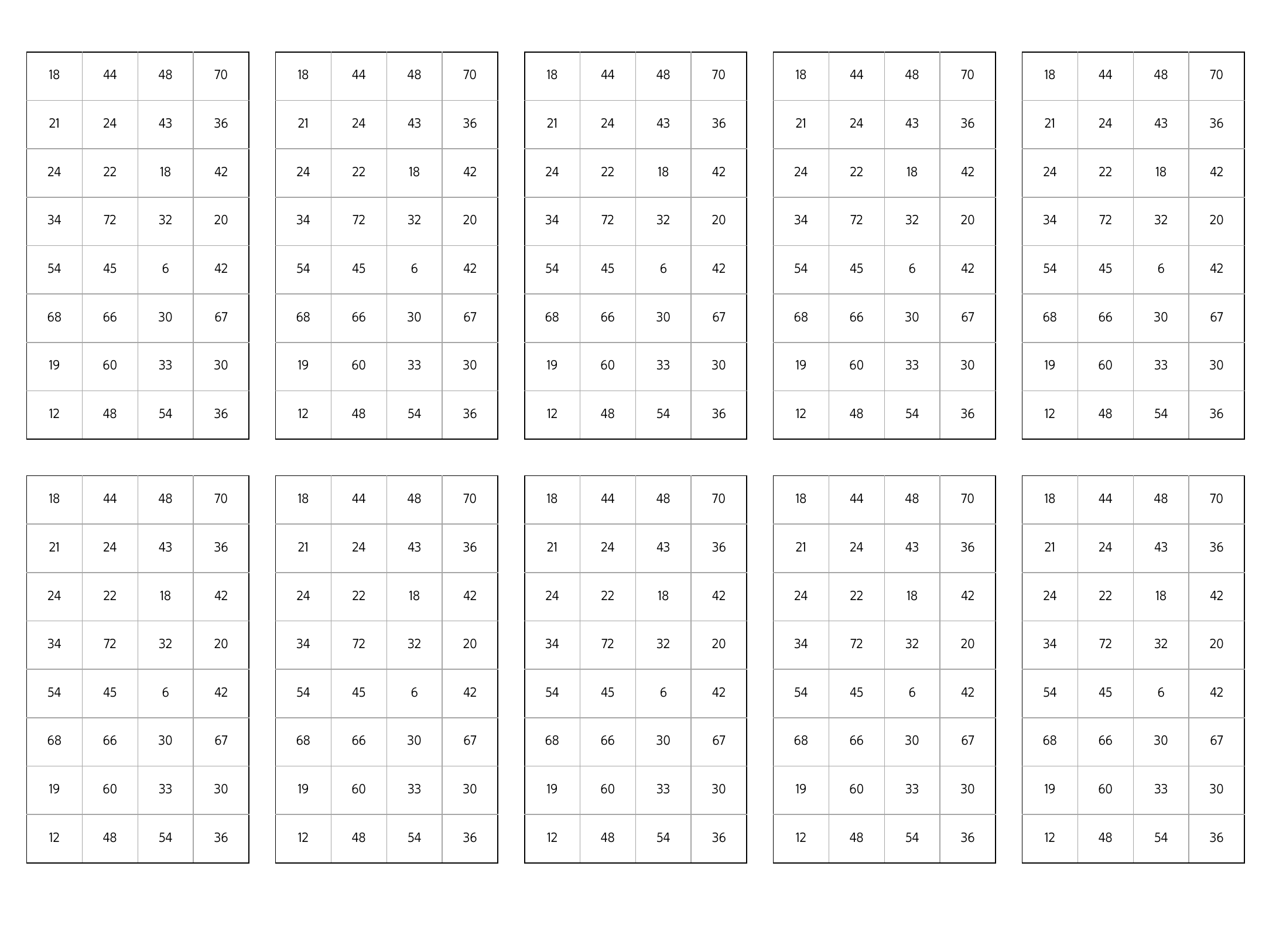

| 18 | 44 | 48 | 70 |
| --- | --- | --- | --- |
| 21 | 24 | 43 | 36 |
| 24 | 22 | 18 | 42 |
| 34 | 72 | 32 | 20 |
| 54 | 45 | 6 | 42 |
| 68 | 66 | 30 | 67 |
| 19 | 60 | 33 | 30 |
| 12 | 48 | 54 | 36 |
| 18 | 44 | 48 | 70 |
| --- | --- | --- | --- |
| 21 | 24 | 43 | 36 |
| 24 | 22 | 18 | 42 |
| 34 | 72 | 32 | 20 |
| 54 | 45 | 6 | 42 |
| 68 | 66 | 30 | 67 |
| 19 | 60 | 33 | 30 |
| 12 | 48 | 54 | 36 |
| 18 | 44 | 48 | 70 |
| --- | --- | --- | --- |
| 21 | 24 | 43 | 36 |
| 24 | 22 | 18 | 42 |
| 34 | 72 | 32 | 20 |
| 54 | 45 | 6 | 42 |
| 68 | 66 | 30 | 67 |
| 19 | 60 | 33 | 30 |
| 12 | 48 | 54 | 36 |
| 18 | 44 | 48 | 70 |
| --- | --- | --- | --- |
| 21 | 24 | 43 | 36 |
| 24 | 22 | 18 | 42 |
| 34 | 72 | 32 | 20 |
| 54 | 45 | 6 | 42 |
| 68 | 66 | 30 | 67 |
| 19 | 60 | 33 | 30 |
| 12 | 48 | 54 | 36 |
| 18 | 44 | 48 | 70 |
| --- | --- | --- | --- |
| 21 | 24 | 43 | 36 |
| 24 | 22 | 18 | 42 |
| 34 | 72 | 32 | 20 |
| 54 | 45 | 6 | 42 |
| 68 | 66 | 30 | 67 |
| 19 | 60 | 33 | 30 |
| 12 | 48 | 54 | 36 |
| 18 | 44 | 48 | 70 |
| --- | --- | --- | --- |
| 21 | 24 | 43 | 36 |
| 24 | 22 | 18 | 42 |
| 34 | 72 | 32 | 20 |
| 54 | 45 | 6 | 42 |
| 68 | 66 | 30 | 67 |
| 19 | 60 | 33 | 30 |
| 12 | 48 | 54 | 36 |
| 18 | 44 | 48 | 70 |
| --- | --- | --- | --- |
| 21 | 24 | 43 | 36 |
| 24 | 22 | 18 | 42 |
| 34 | 72 | 32 | 20 |
| 54 | 45 | 6 | 42 |
| 68 | 66 | 30 | 67 |
| 19 | 60 | 33 | 30 |
| 12 | 48 | 54 | 36 |
| 18 | 44 | 48 | 70 |
| --- | --- | --- | --- |
| 21 | 24 | 43 | 36 |
| 24 | 22 | 18 | 42 |
| 34 | 72 | 32 | 20 |
| 54 | 45 | 6 | 42 |
| 68 | 66 | 30 | 67 |
| 19 | 60 | 33 | 30 |
| 12 | 48 | 54 | 36 |
| 18 | 44 | 48 | 70 |
| --- | --- | --- | --- |
| 21 | 24 | 43 | 36 |
| 24 | 22 | 18 | 42 |
| 34 | 72 | 32 | 20 |
| 54 | 45 | 6 | 42 |
| 68 | 66 | 30 | 67 |
| 19 | 60 | 33 | 30 |
| 12 | 48 | 54 | 36 |
| 18 | 44 | 48 | 70 |
| --- | --- | --- | --- |
| 21 | 24 | 43 | 36 |
| 24 | 22 | 18 | 42 |
| 34 | 72 | 32 | 20 |
| 54 | 45 | 6 | 42 |
| 68 | 66 | 30 | 67 |
| 19 | 60 | 33 | 30 |
| 12 | 48 | 54 | 36 |